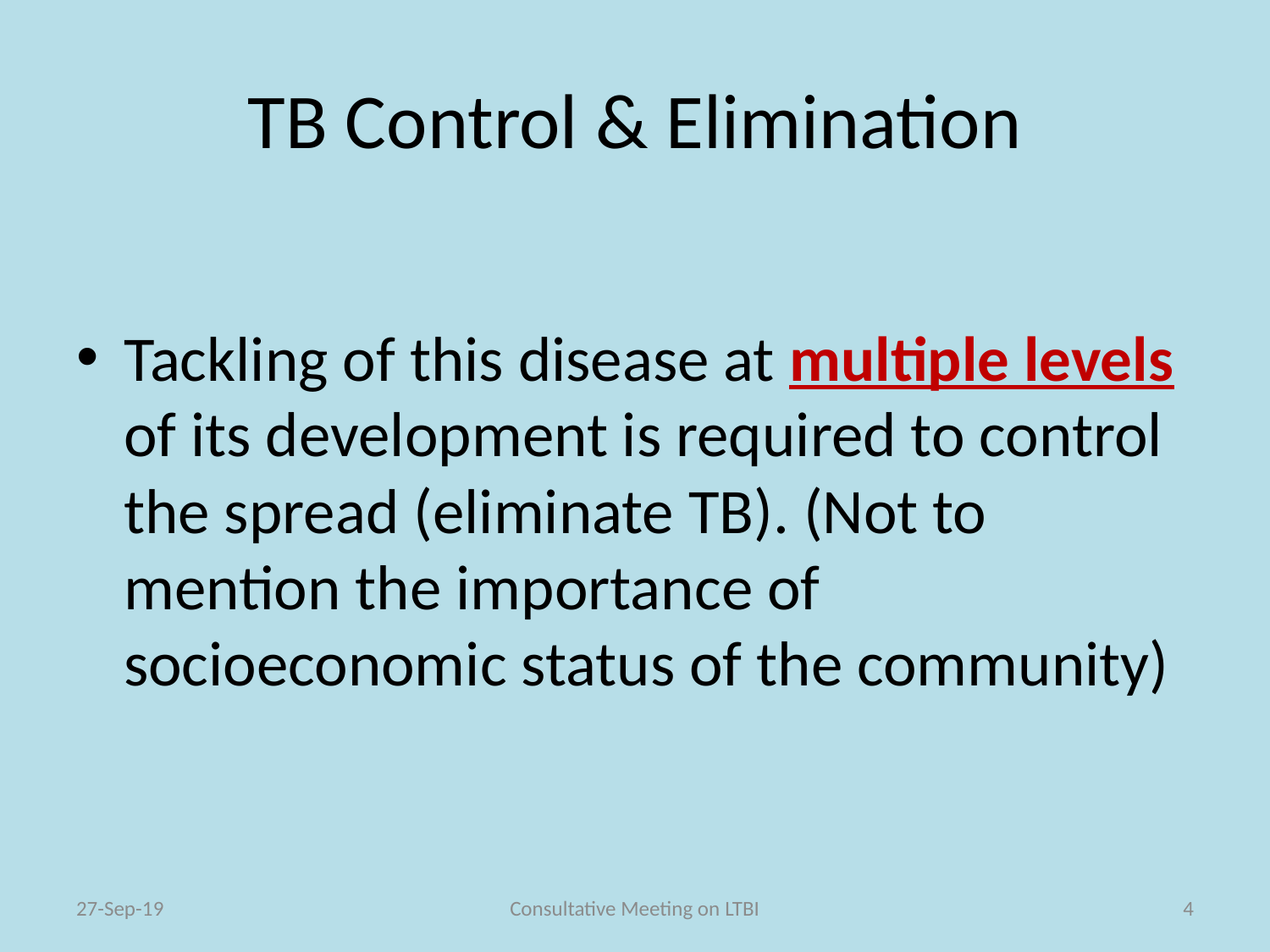

# TB Control & Elimination

Tackling of this disease at multiple levels of its development is required to control the spread (eliminate TB). (Not to mention the importance of socioeconomic status of the community)
27-Sep-19
Consultative Meeting on LTBI
4